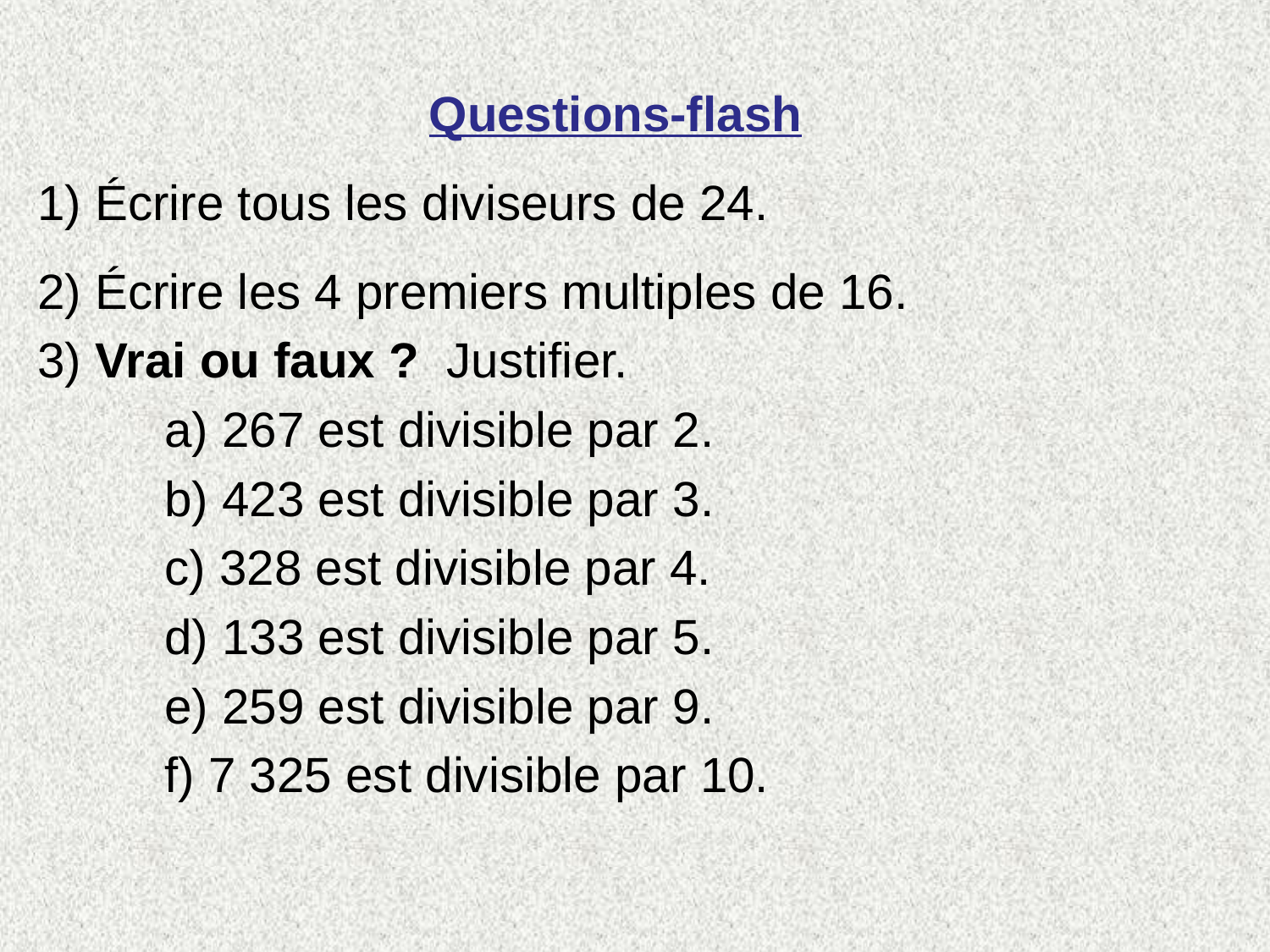

Questions-flash
1) Écrire tous les diviseurs de 24.
2) Écrire les 4 premiers multiples de 16.
3) Vrai ou faux ?  Justifier.
	a) 267 est divisible par 2.
	b) 423 est divisible par 3.
	c) 328 est divisible par 4.
	d) 133 est divisible par 5.
	e) 259 est divisible par 9.
	f) 7 325 est divisible par 10.